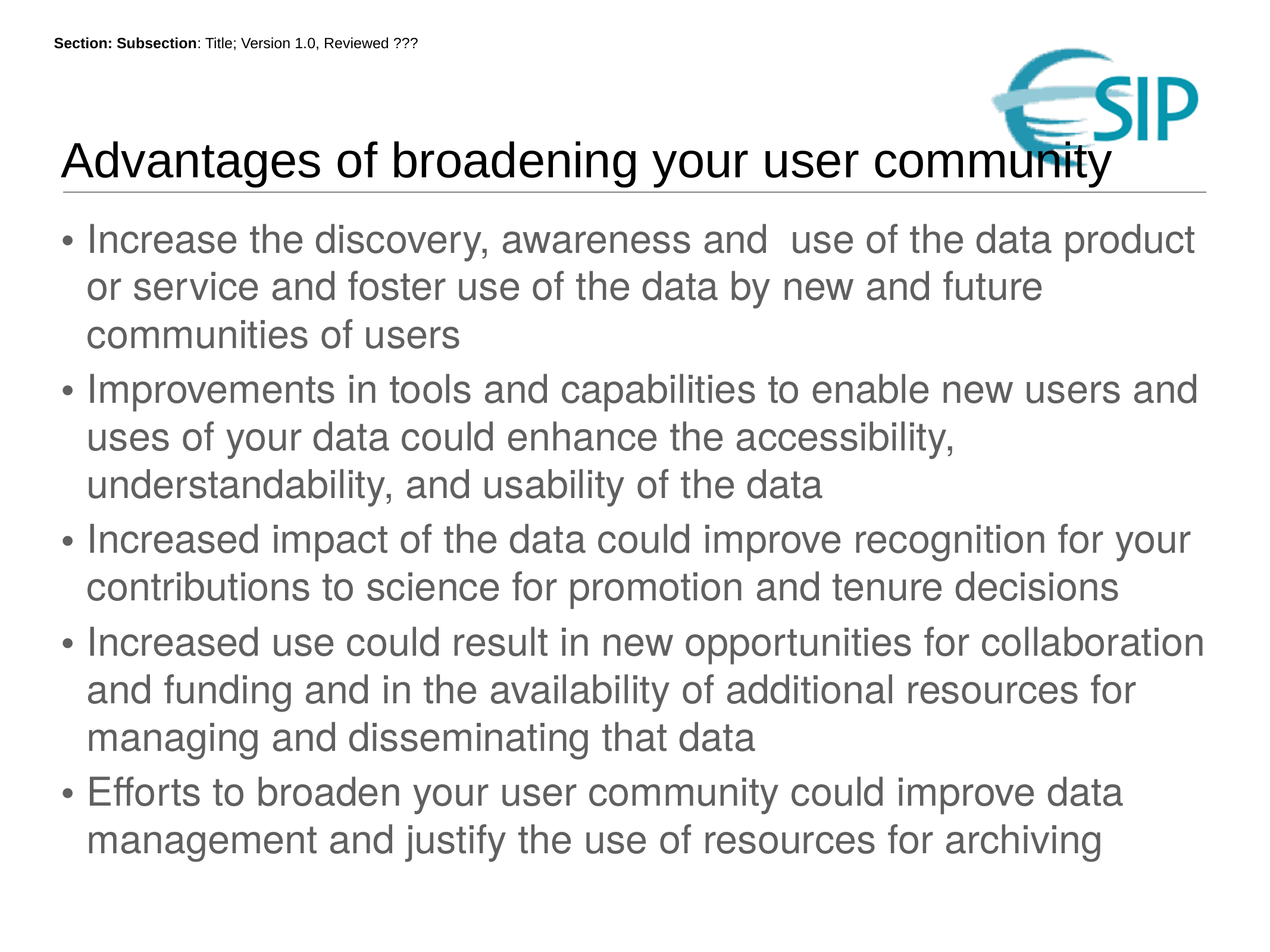

# Advantages of broadening your user community
Increase the discovery, awareness and  use of the data product or service and foster use of the data by new and future communities of users
Improvements in tools and capabilities to enable new users and uses of your data could enhance the accessibility, understandability, and usability of the data
Increased impact of the data could improve recognition for your contributions to science for promotion and tenure decisions
Increased use could result in new opportunities for collaboration and funding and in the availability of additional resources for managing and disseminating that data
Efforts to broaden your user community could improve data management and justify the use of resources for archiving